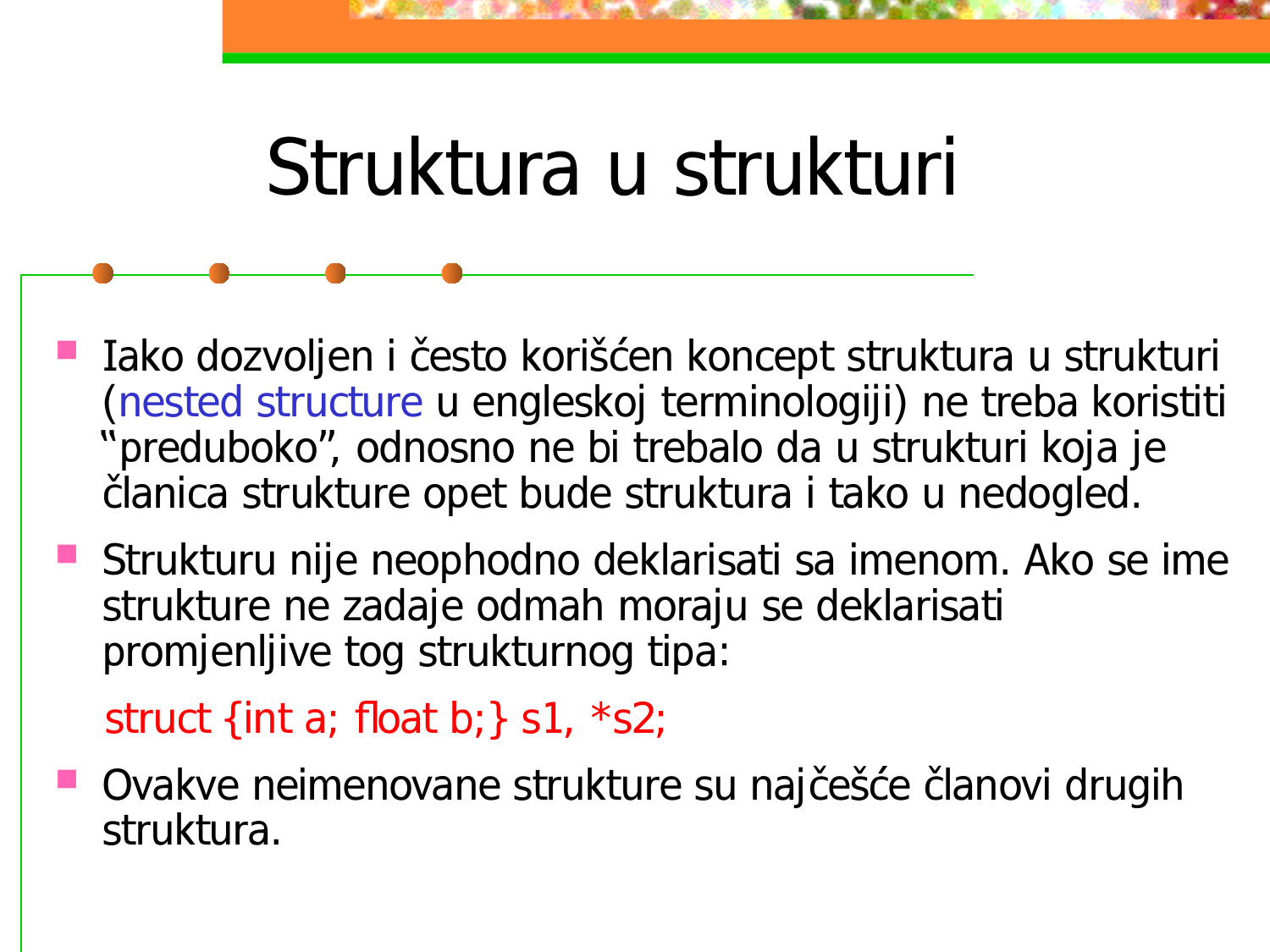

# Struktura u strukturi
Iako dozvoljen i često korišćen koncept struktura u strukturi (nested structure u engleskoj terminologiji) ne treba koristiti “preduboko”, odnosno ne bi trebalo da u strukturi koja je članica strukture opet bude struktura i tako u nedogled.
Strukturu nije neophodno deklarisati sa imenom. Ako se ime strukture ne zadaje odmah moraju se deklarisati promjenljive tog strukturnog tipa:
struct {int a; float b;} s1, *s2;
Ovakve neimenovane strukture su najčešće članovi drugih struktura.